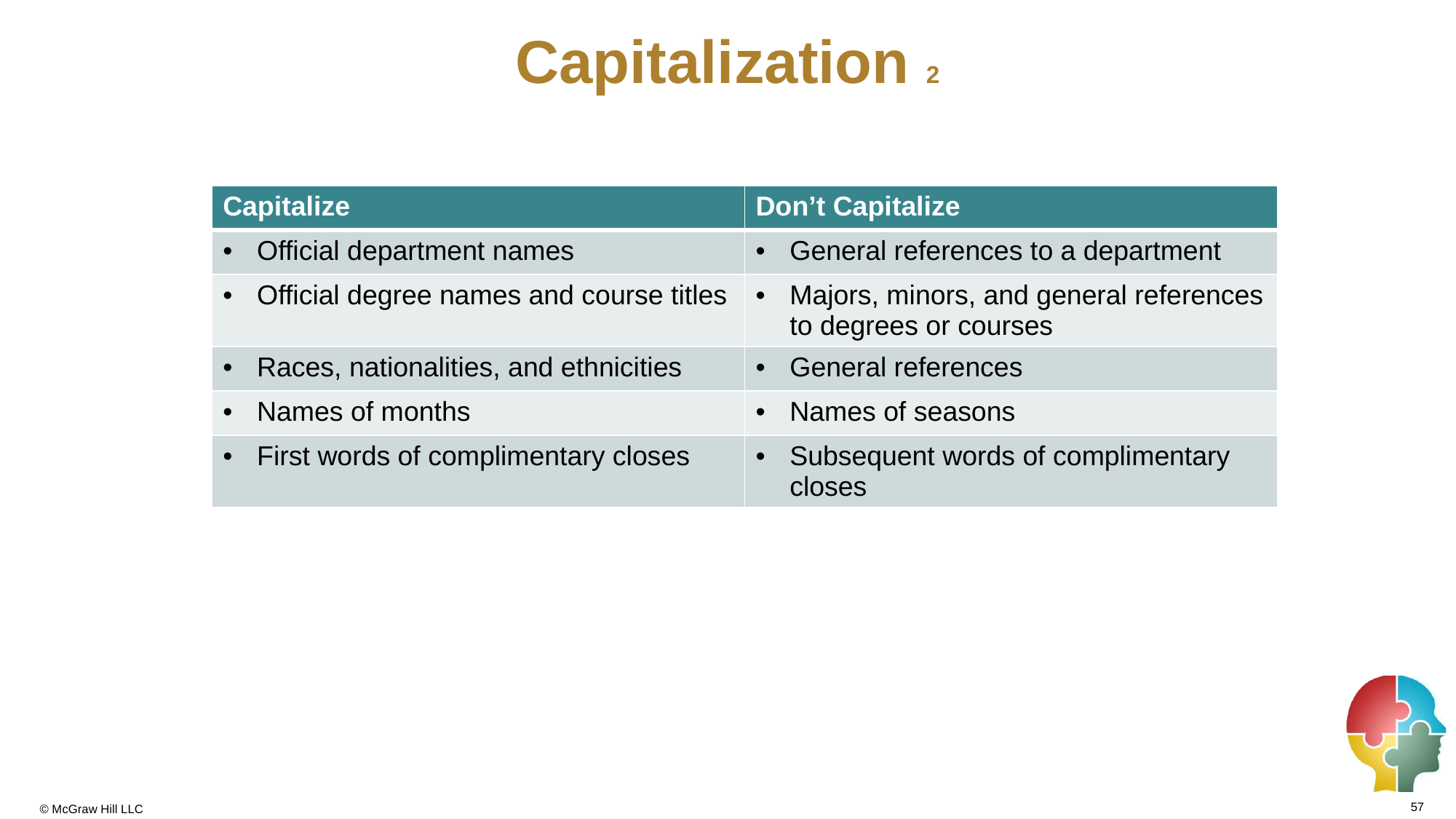

# Capitalization 2
| Capitalize | Don’t Capitalize |
| --- | --- |
| Official department names | General references to a department |
| Official degree names and course titles | Majors, minors, and general references to degrees or courses |
| Races, nationalities, and ethnicities | General references |
| Names of months | Names of seasons |
| First words of complimentary closes | Subsequent words of complimentary closes |
Table divided into four columns summarizes pronouns cases. The column headers are marked from left to right as: Pronoun cases, nominative cases, objective case, and possessive case.
57